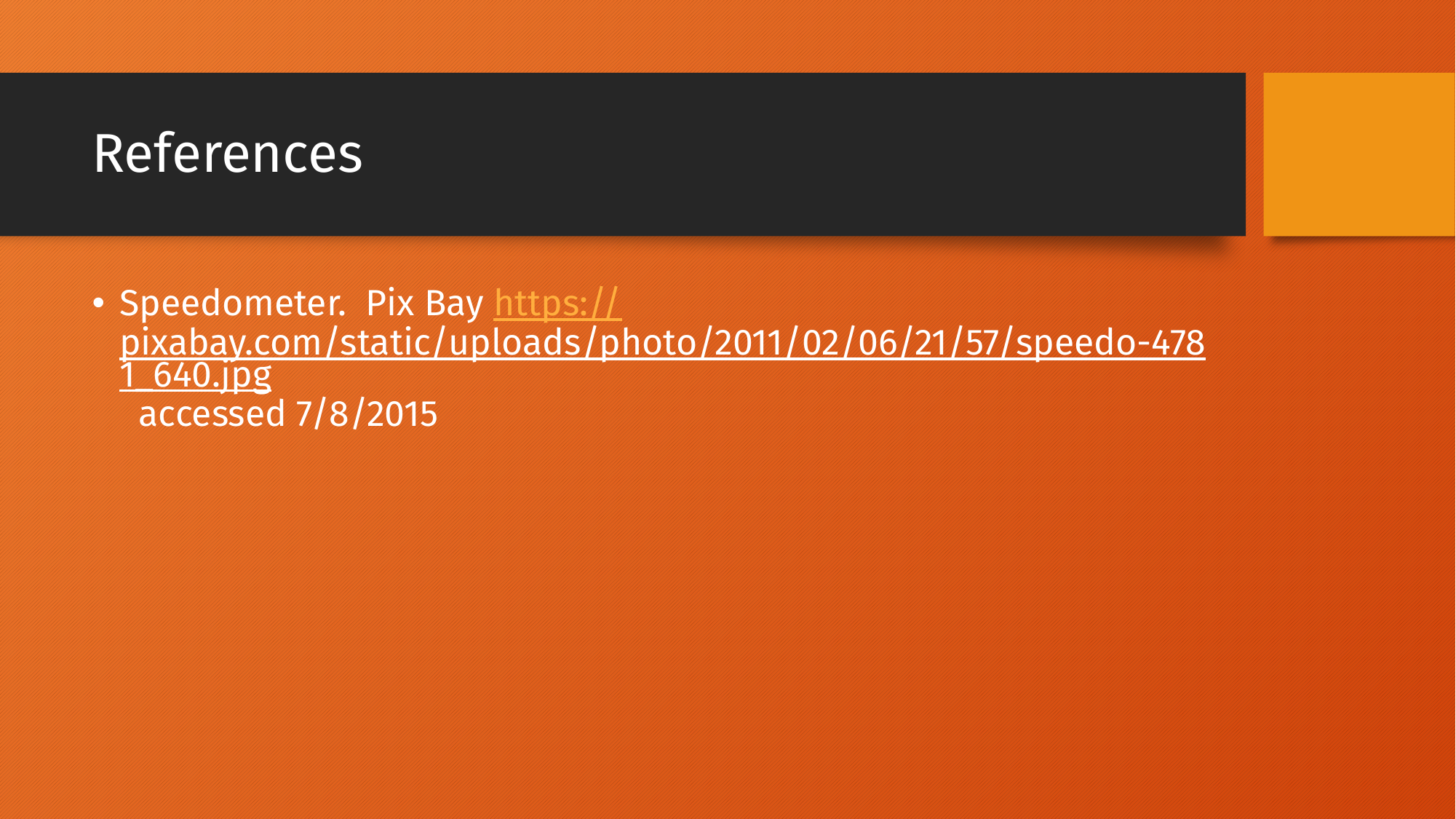

# References
Speedometer.  Pix Bay https://pixabay.com/static/uploads/photo/2011/02/06/21/57/speedo-4781_640.jpg  accessed 7/8/2015